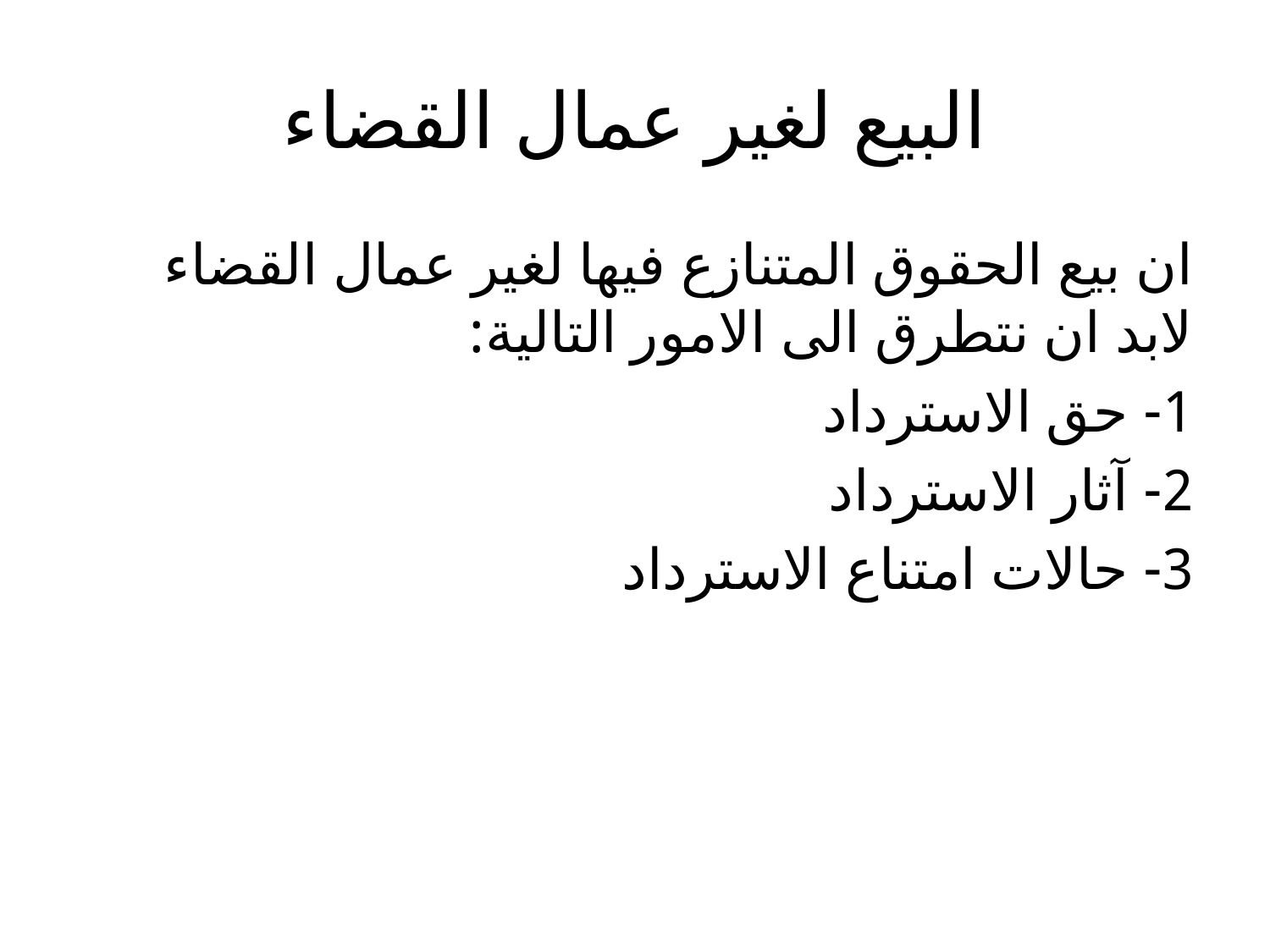

# البيع لغير عمال القضاء
ان بيع الحقوق المتنازع فيها لغير عمال القضاء لابد ان نتطرق الى الامور التالية:
1- حق الاسترداد
2- آثار الاسترداد
3- حالات امتناع الاسترداد